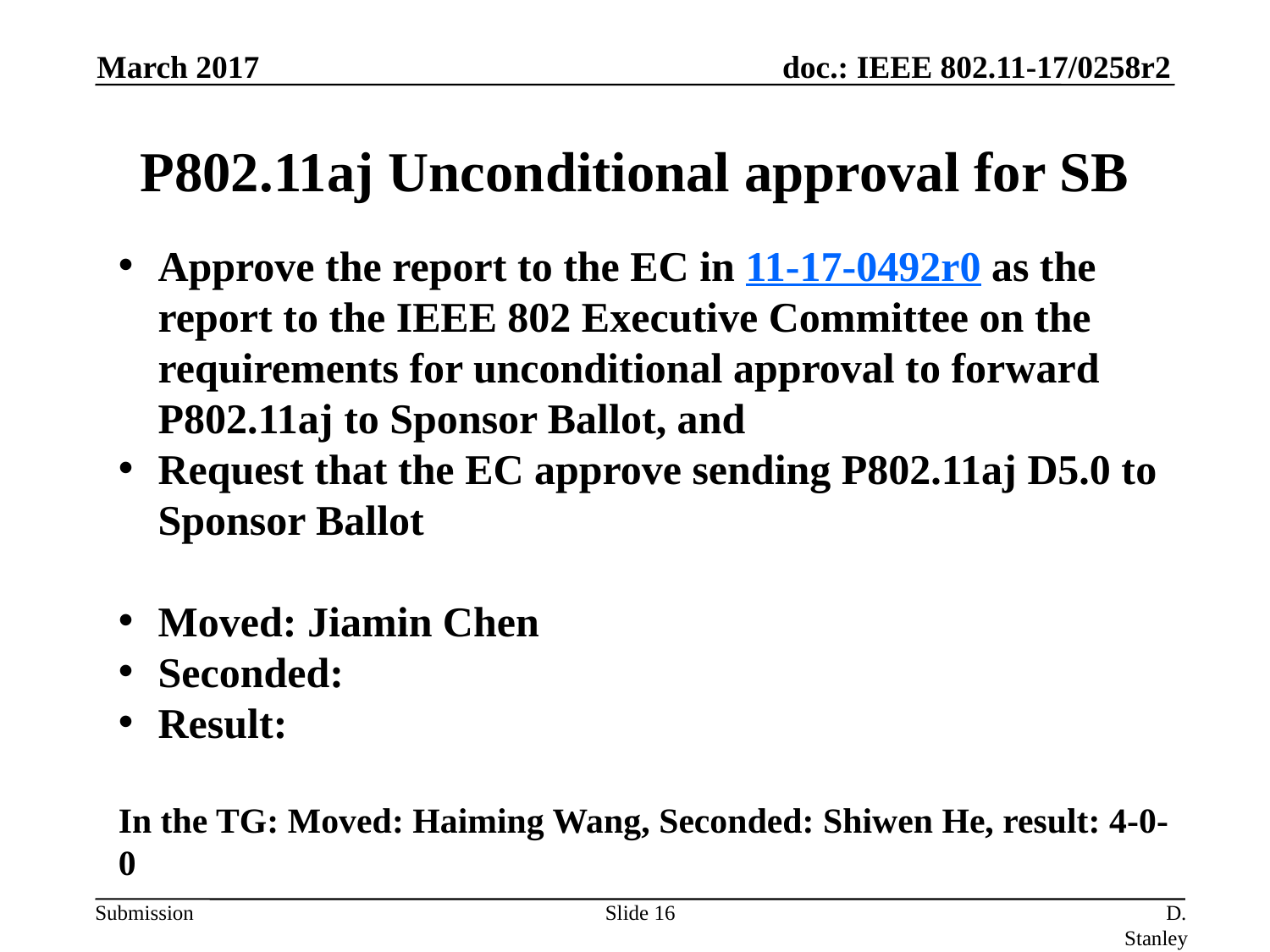

March 2017
# P802.11aj Unconditional approval for SB
Approve the report to the EC in 11-17-0492r0 as the report to the IEEE 802 Executive Committee on the requirements for unconditional approval to forward P802.11aj to Sponsor Ballot, and
Request that the EC approve sending P802.11aj D5.0 to Sponsor Ballot

Moved: Jiamin Chen
Seconded:
Result:

In the TG: Moved: Haiming Wang, Seconded: Shiwen He, result: 4-0-0

Slide 16
D. Stanley, HP Enterprise